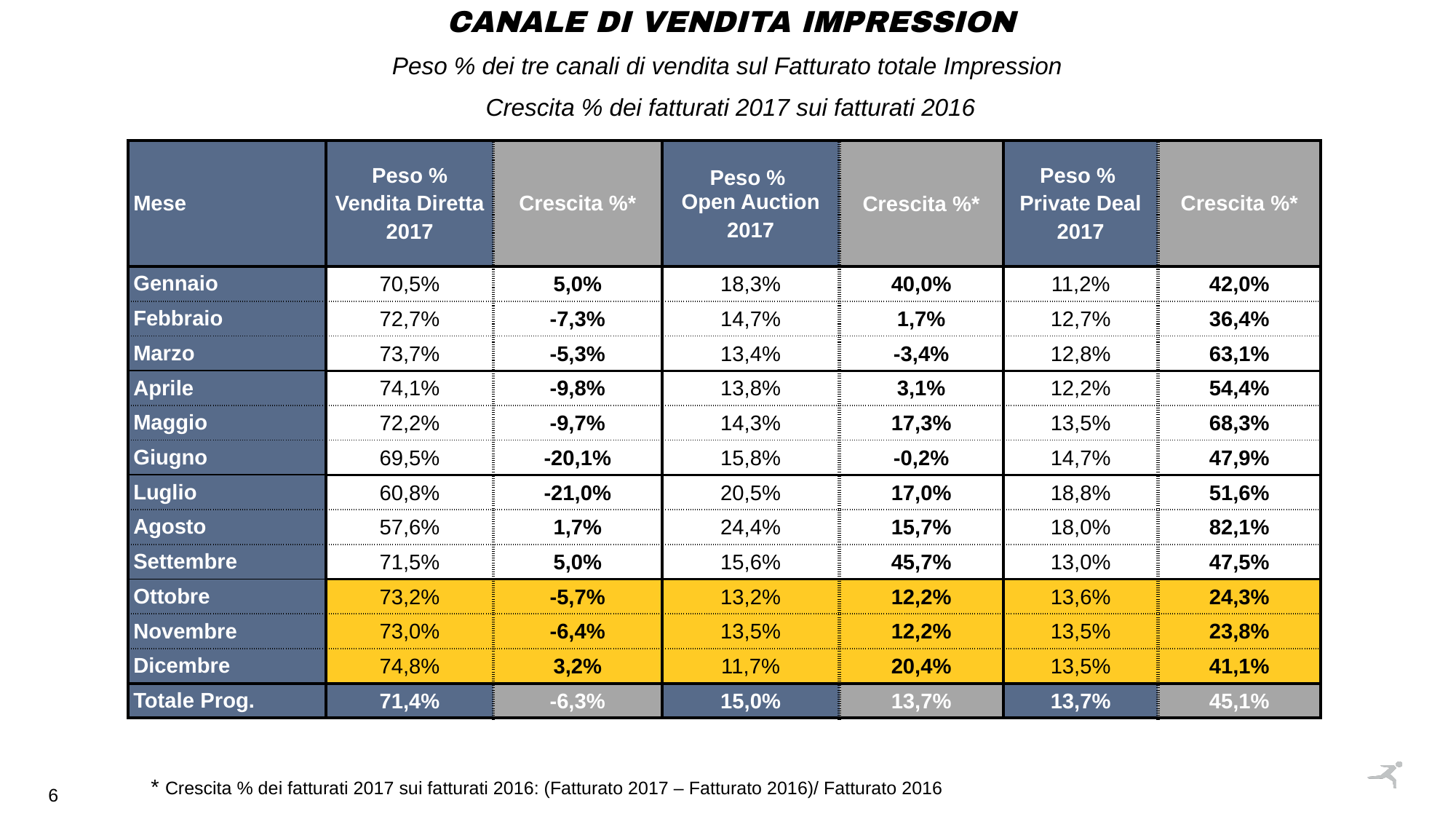

CANALE DI VENDITA IMPRESSION
Peso % dei tre canali di vendita sul Fatturato totale Impression
Crescita % dei fatturati 2017 sui fatturati 2016
| Mese | Peso % Vendita Diretta 2017 | Crescita %\* | Peso % Open Auction 2017 | Crescita %\* | Peso % Private Deal 2017 | Crescita %\* |
| --- | --- | --- | --- | --- | --- | --- |
| Gennaio | 70,5% | 5,0% | 18,3% | 40,0% | 11,2% | 42,0% |
| Febbraio | 72,7% | -7,3% | 14,7% | 1,7% | 12,7% | 36,4% |
| Marzo | 73,7% | -5,3% | 13,4% | -3,4% | 12,8% | 63,1% |
| Aprile | 74,1% | -9,8% | 13,8% | 3,1% | 12,2% | 54,4% |
| Maggio | 72,2% | -9,7% | 14,3% | 17,3% | 13,5% | 68,3% |
| Giugno | 69,5% | -20,1% | 15,8% | -0,2% | 14,7% | 47,9% |
| Luglio | 60,8% | -21,0% | 20,5% | 17,0% | 18,8% | 51,6% |
| Agosto | 57,6% | 1,7% | 24,4% | 15,7% | 18,0% | 82,1% |
| Settembre | 71,5% | 5,0% | 15,6% | 45,7% | 13,0% | 47,5% |
| Ottobre | 73,2% | -5,7% | 13,2% | 12,2% | 13,6% | 24,3% |
| Novembre | 73,0% | -6,4% | 13,5% | 12,2% | 13,5% | 23,8% |
| Dicembre | 74,8% | 3,2% | 11,7% | 20,4% | 13,5% | 41,1% |
| Totale Prog. | 71,4% | -6,3% | 15,0% | 13,7% | 13,7% | 45,1% |
* Crescita % dei fatturati 2017 sui fatturati 2016: (Fatturato 2017 – Fatturato 2016)/ Fatturato 2016
6